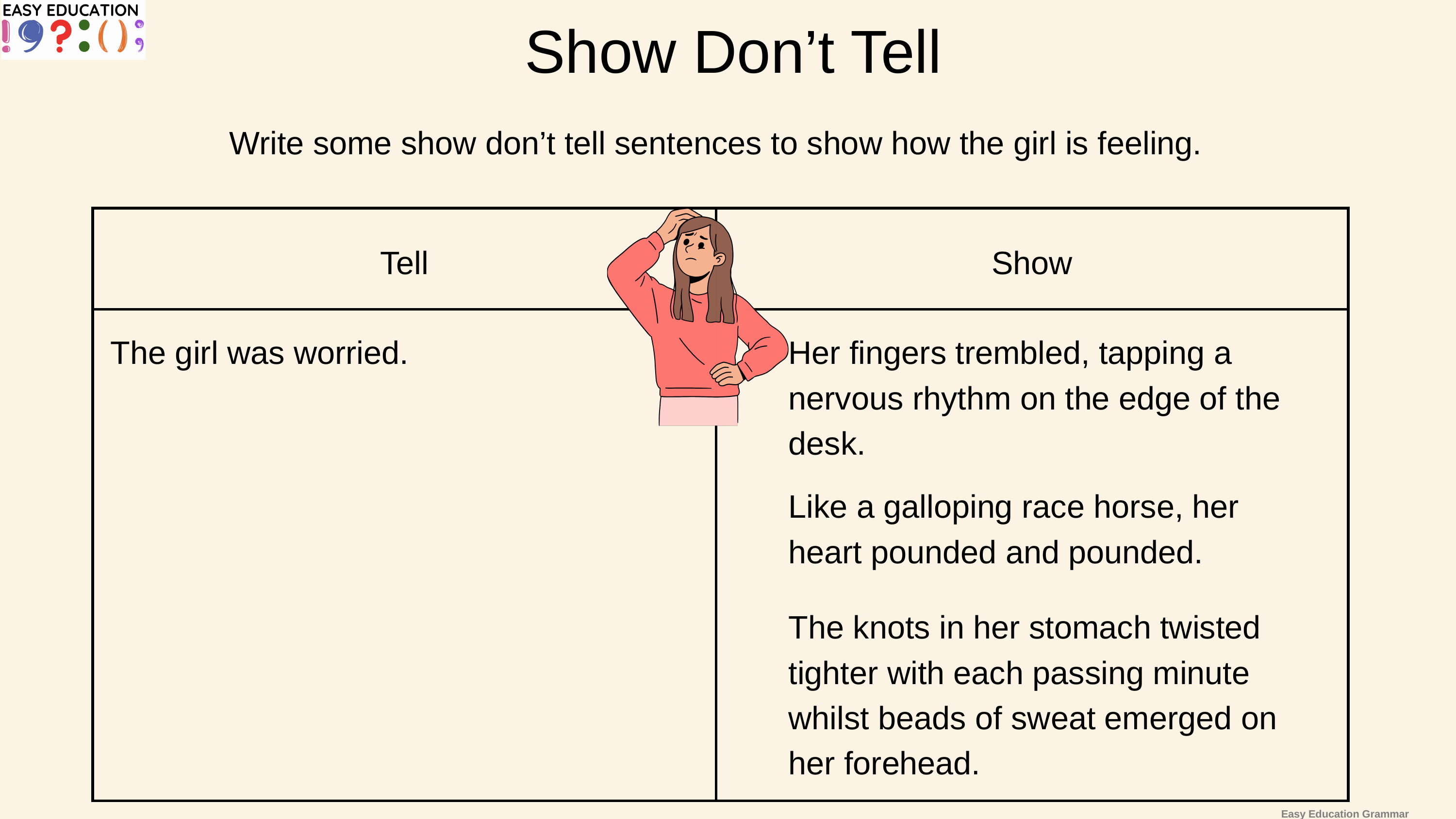

Show Don’t Tell
Write some show don’t tell sentences to show how the girl is feeling.
| Tell | Show |
| --- | --- |
|  |  |

The girl was worried.
Her fingers trembled, tapping a nervous rhythm on the edge of the desk.
Like a galloping race horse, her heart pounded and pounded.
The knots in her stomach twisted tighter with each passing minute whilst beads of sweat emerged on her forehead.